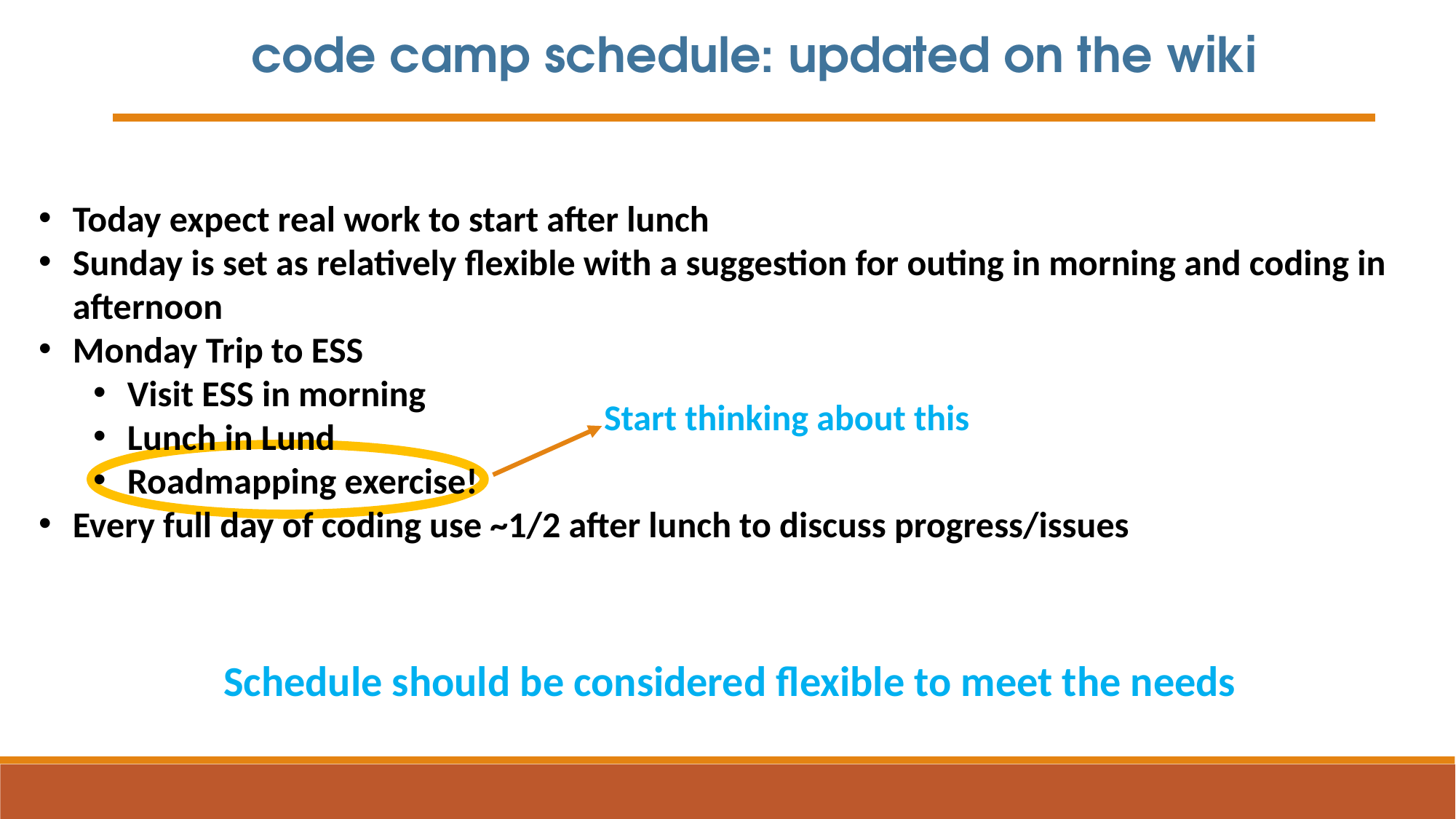

code camp schedule: updated on the wiki
Today expect real work to start after lunch
Sunday is set as relatively flexible with a suggestion for outing in morning and coding in afternoon
Monday Trip to ESS
Visit ESS in morning
Lunch in Lund
Roadmapping exercise!
Every full day of coding use ~1/2 after lunch to discuss progress/issues
Start thinking about this

Schedule should be considered flexible to meet the needs